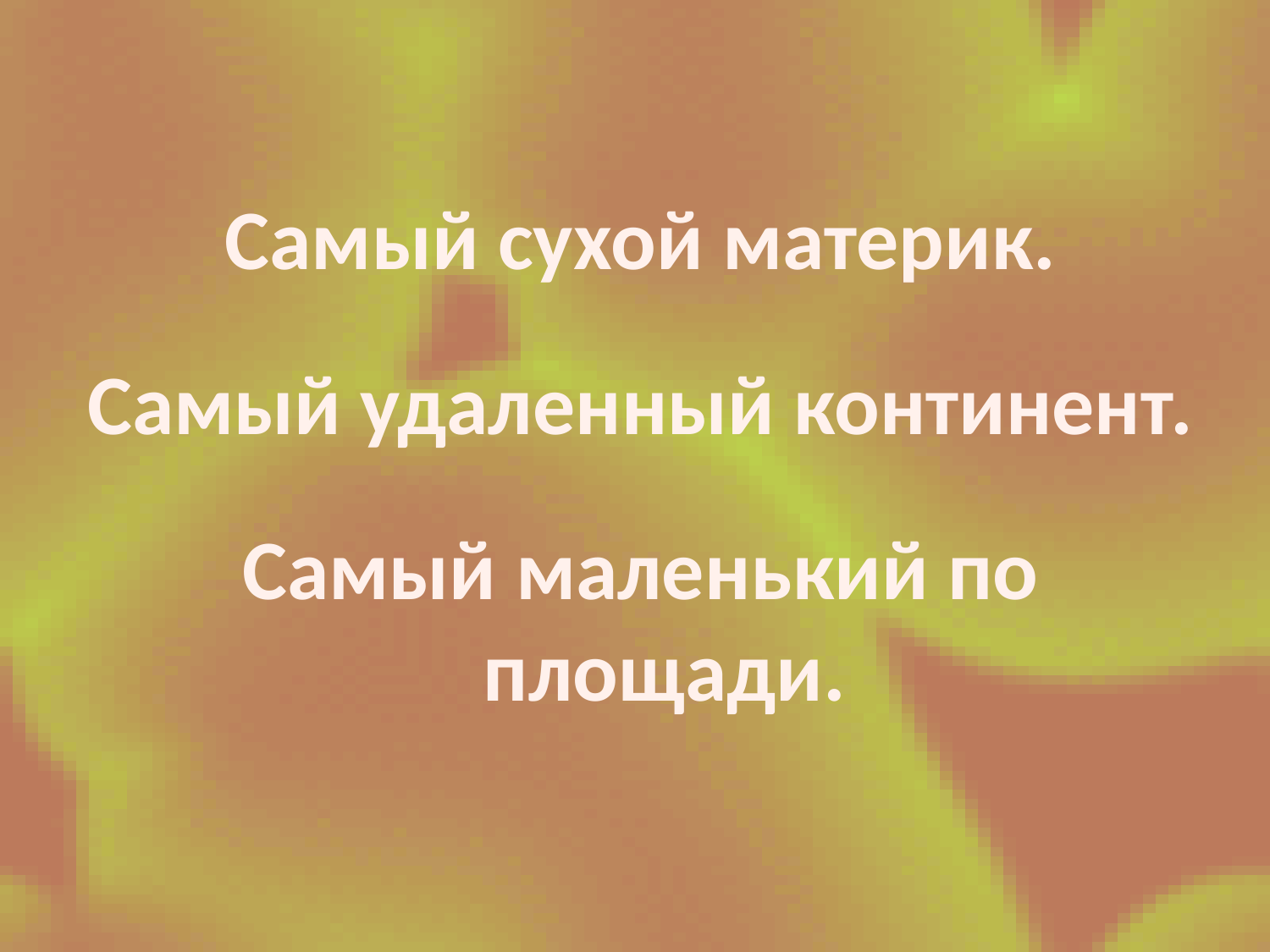

Самый сухой материк.
Самый удаленный континент.
Самый маленький по площади.